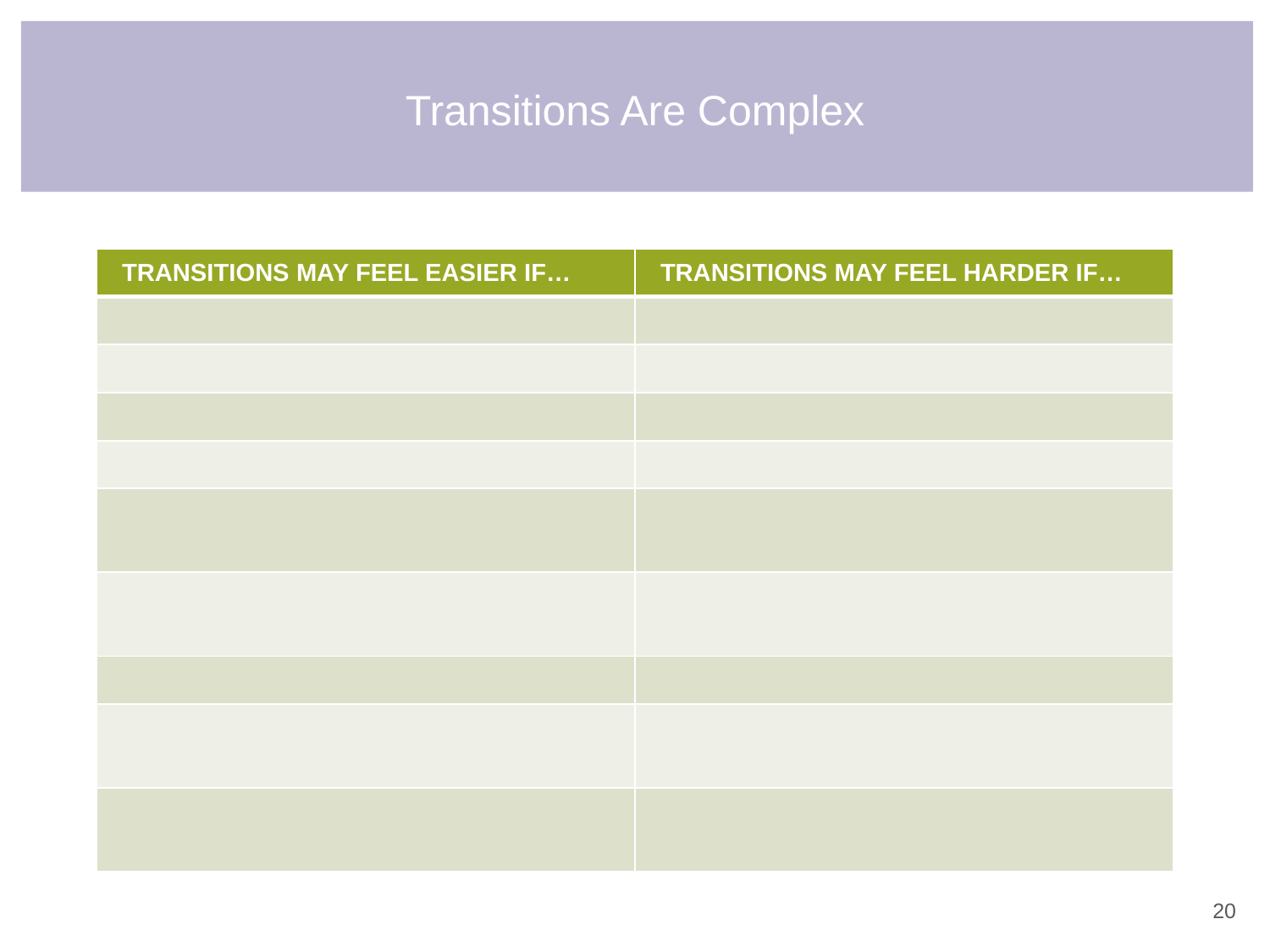

# Transitions Are Complex
| TRANSITIONS MAY FEEL EASIER IF… | TRANSITIONS MAY FEEL HARDER IF… |
| --- | --- |
|  |  |
|  |  |
|  |  |
|  |  |
|  |  |
|  |  |
|  |  |
|  |  |
|  |  |
20